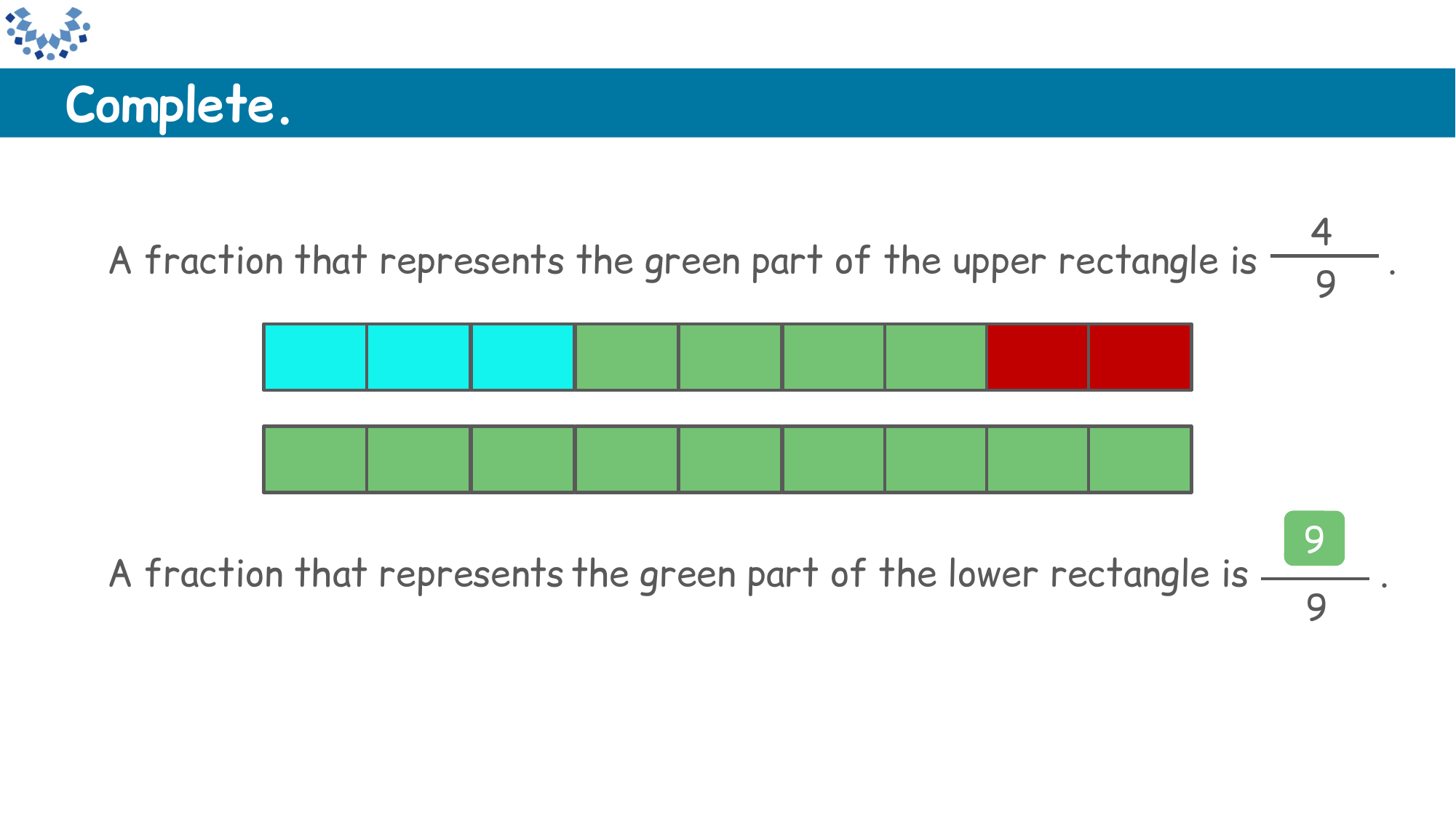

Complete.
A fraction that represents the green part of the upper rectangle is            .
4
9

9
A fraction that represents the green part of the lower rectangle is            .
9